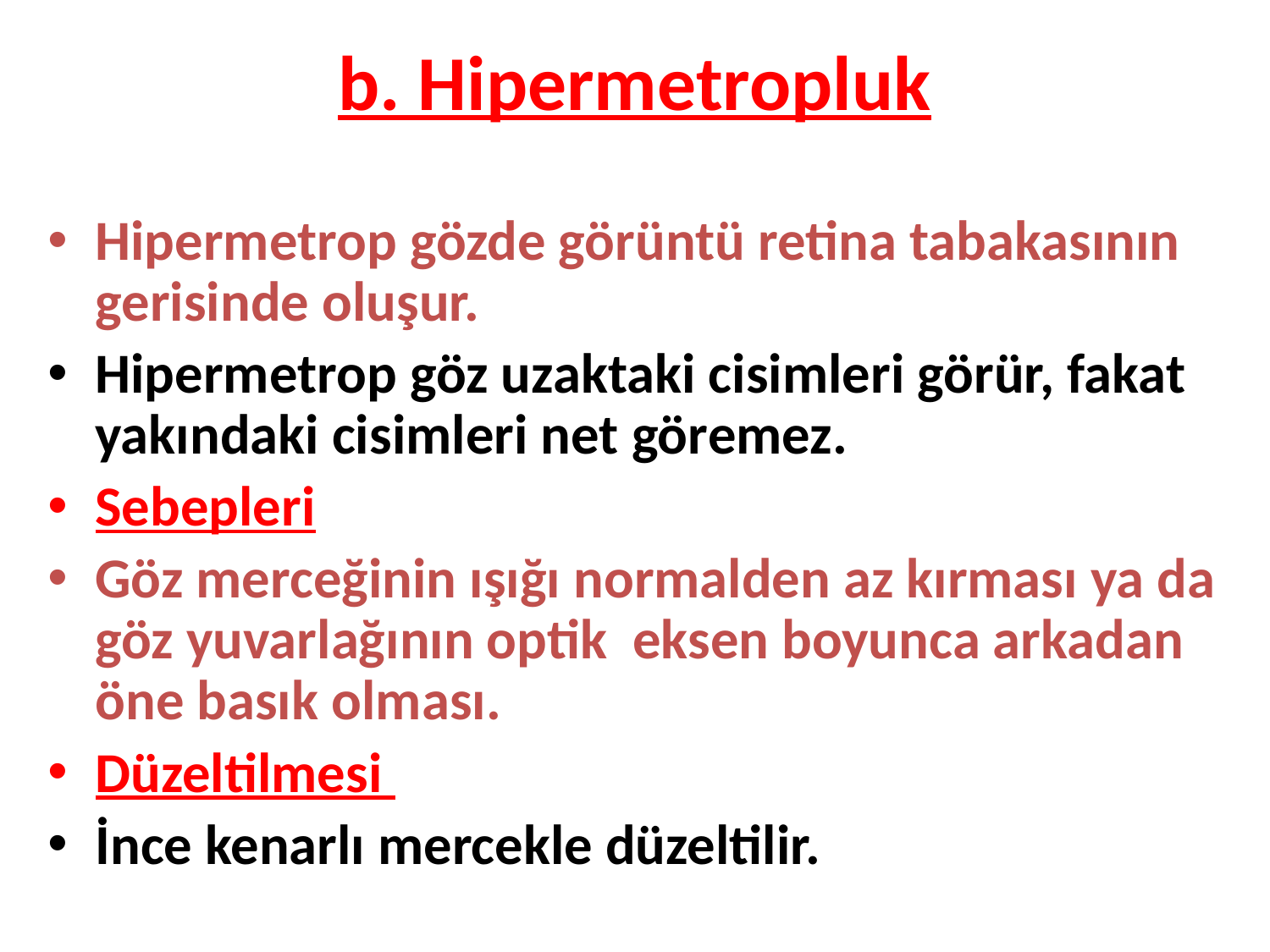

# b. Hipermetropluk

Hipermetrop gözde görüntü retina tabakasının gerisinde oluşur.
Hipermetrop göz uzaktaki cisimleri görür, fakat yakındaki cisimleri net göremez.
Sebepleri
Göz merceğinin ışığı normalden az kırması ya da göz yuvarlağının optik  eksen boyunca arkadan öne basık olması.
Düzeltilmesi
İnce kenarlı mercekle düzeltilir.